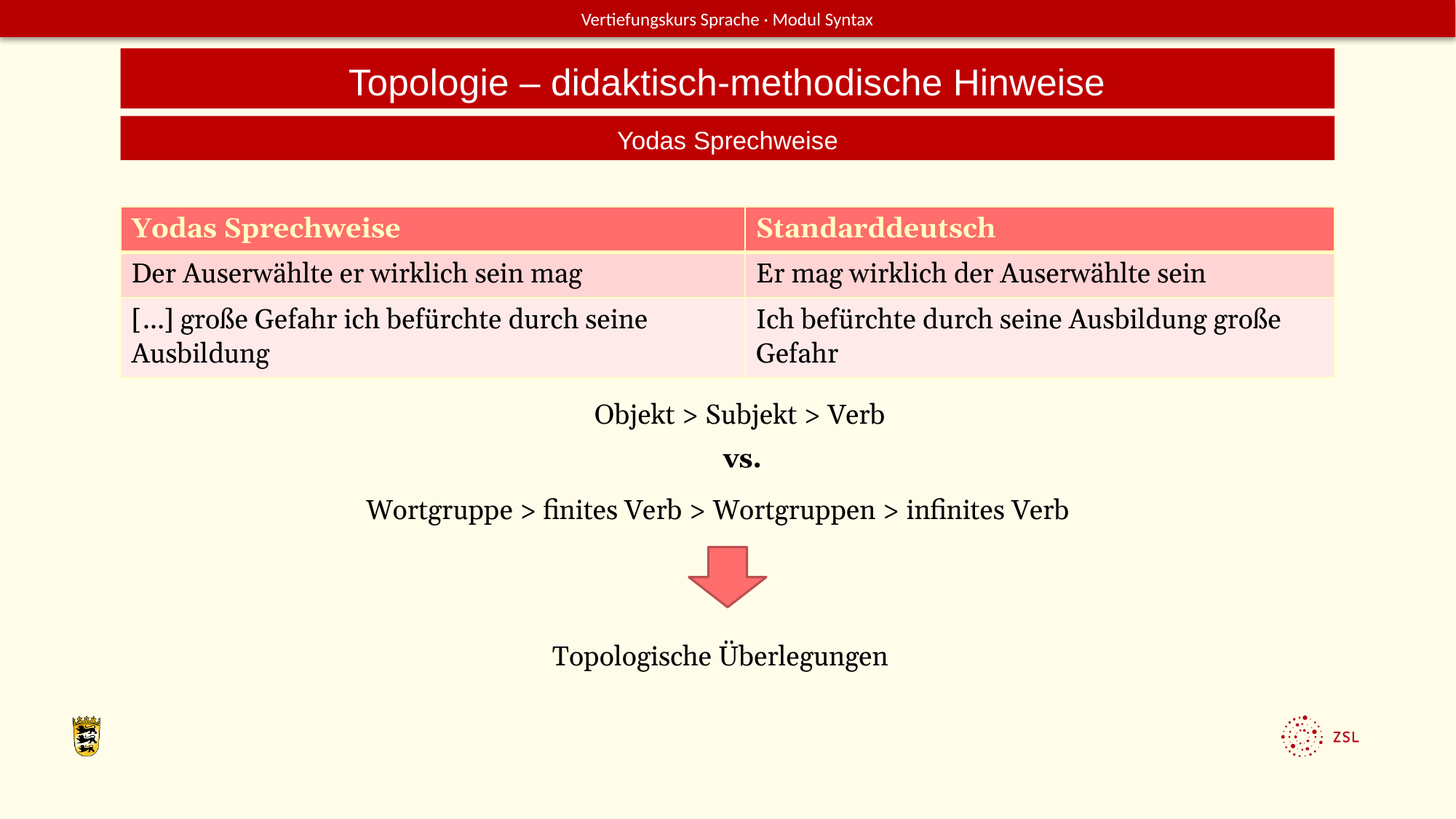

Topologie – didaktisch-methodische Hinweise
Yodas Sprechweise
| Yodas Sprechweise | Standarddeutsch |
| --- | --- |
| Der Auserwählte er wirklich sein mag | Er mag wirklich der Auserwählte sein |
| […] große Gefahr ich befürchte durch seine Ausbildung | Ich befürchte durch seine Ausbildung große Gefahr |
Objekt > Subjekt > Verb
vs.
Wortgruppe > finites Verb > Wortgruppen > infinites Verb

Topologische Überlegungen